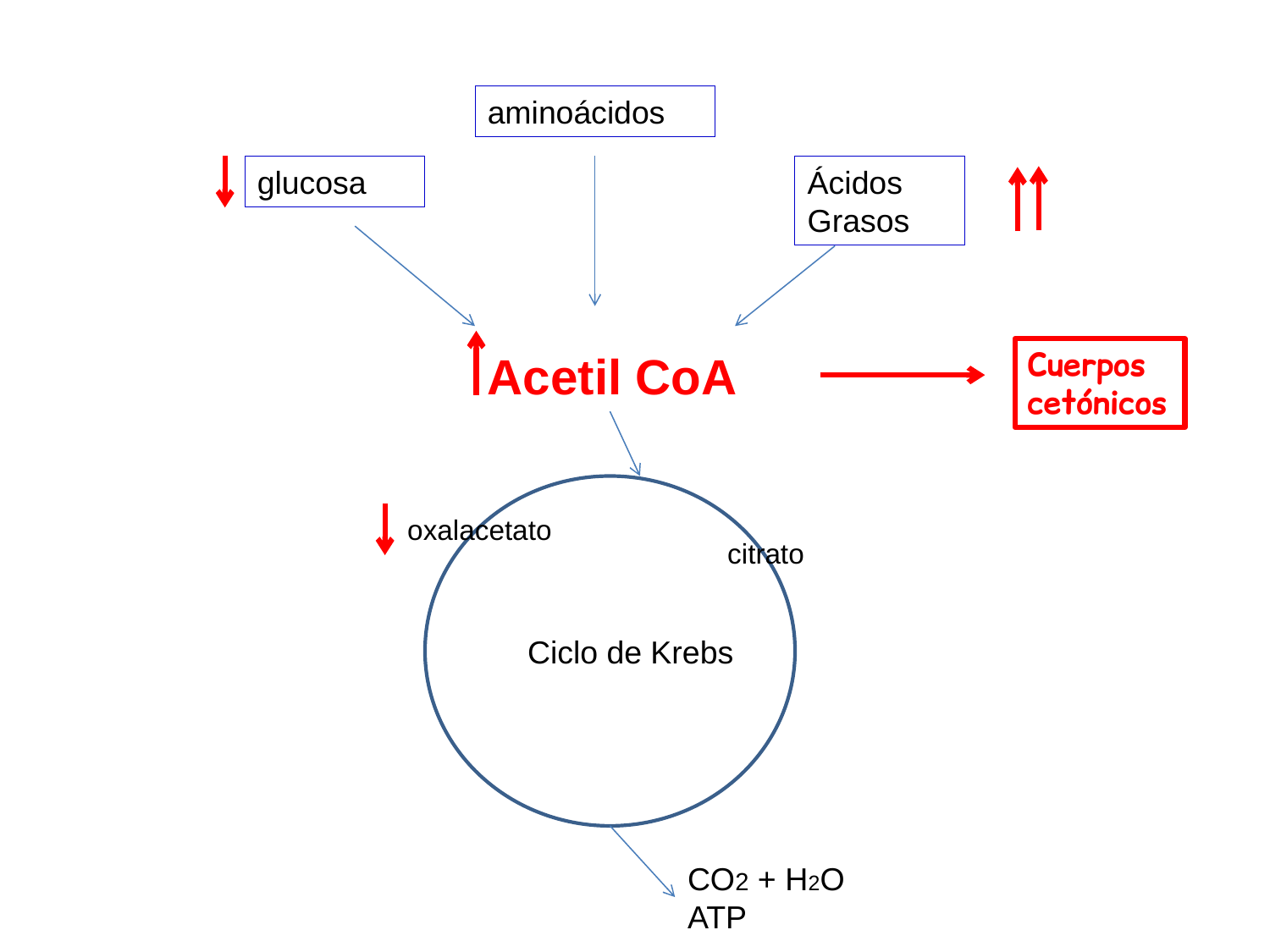

aminoácidos
glucosa
Ácidos Grasos
Acetil CoA
Cuerpos cetónicos

oxalacetato
citrato
Ciclo de Krebs
CO2 + H2O
ATP